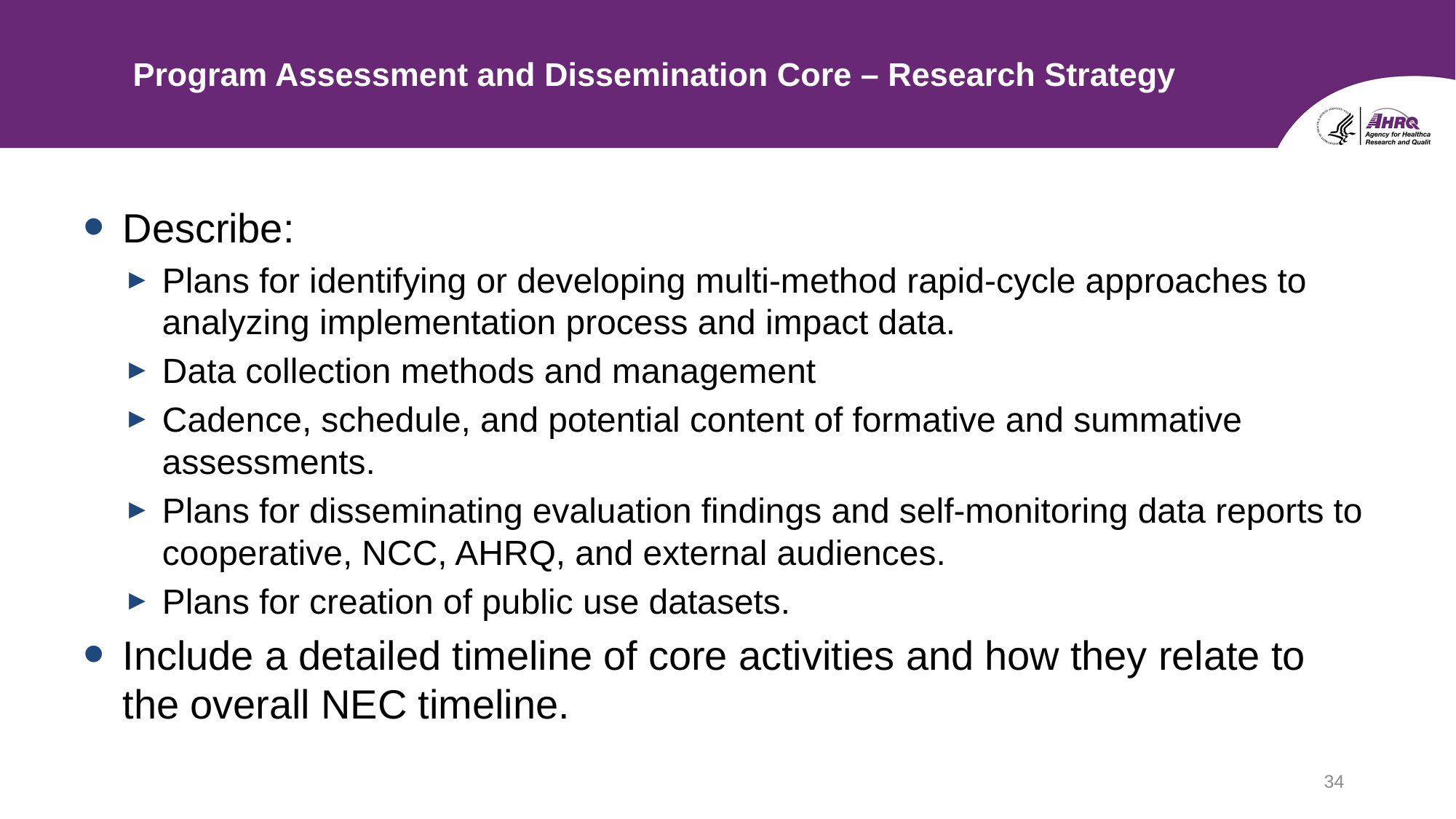

# Program Assessment and Dissemination Core – Research Strategy
Describe:
Plans for identifying or developing multi-method rapid-cycle approaches to analyzing implementation process and impact data.
Data collection methods and management
Cadence, schedule, and potential content of formative and summative assessments.
Plans for disseminating evaluation findings and self-monitoring data reports to cooperative, NCC, AHRQ, and external audiences.
Plans for creation of public use datasets.
Include a detailed timeline of core activities and how they relate to the overall NEC timeline.

34